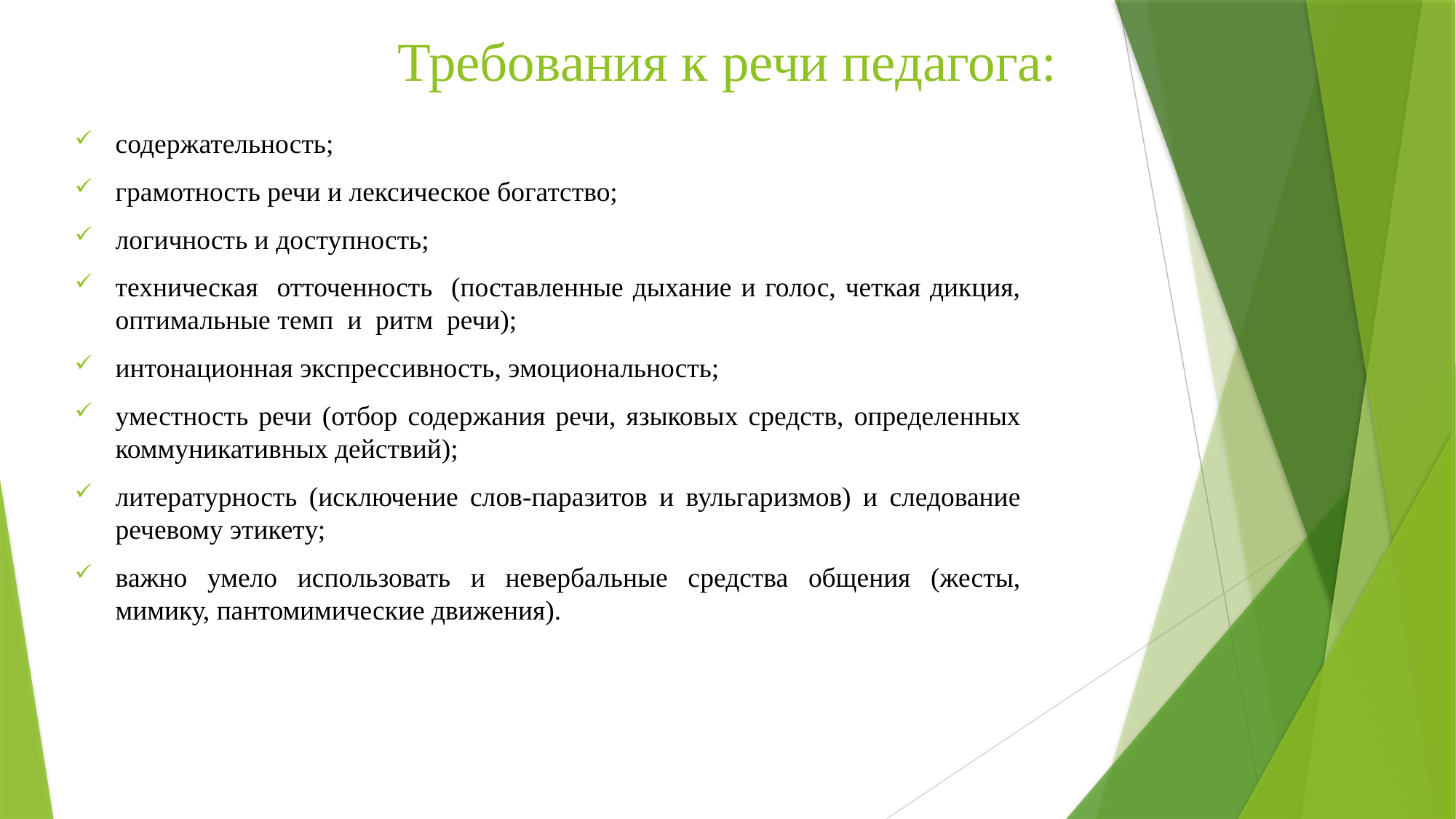

# Требования к речи педагога:
содержательность;
грамотность речи и лексическое богатство;
логичность и доступность;
техническая  отточенность  (поставленные дыхание и голос, четкая дикция, оптимальные темп  и  ритм  речи);
интонационная экспрессивность, эмоциональность;
уместность речи (отбор содержания речи, языковых средств, определенных коммуникативных действий);
литературность (исключение слов-паразитов и вульгаризмов) и следование речевому этикету;
важно умело использовать и невербальные средства общения (жесты, мимику, пантомимические движения).